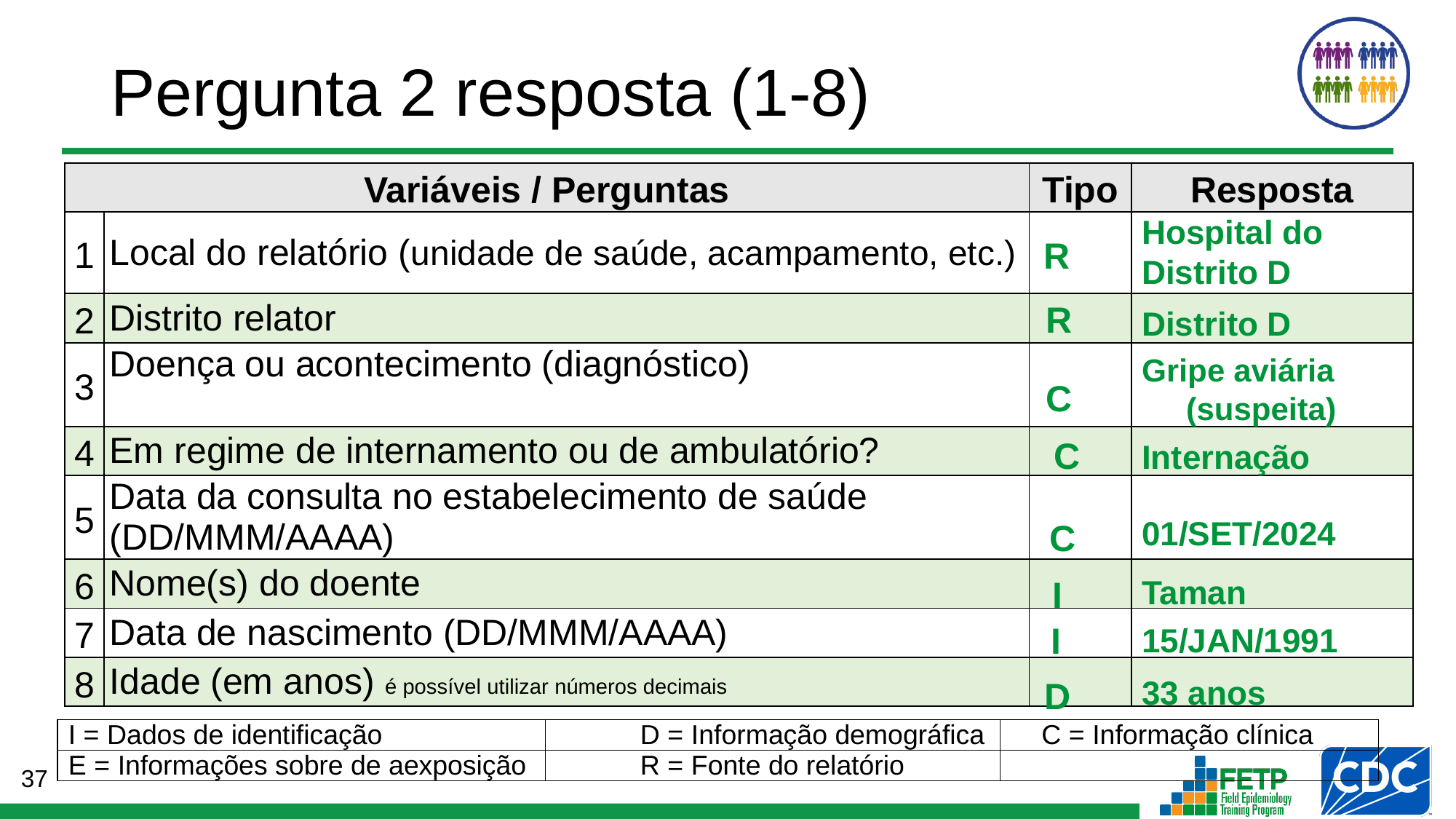

# Pergunta 2 resposta (1-8)
| Variáveis / Perguntas |  | Tipo | Resposta |
| --- | --- | --- | --- |
| 1 | Local do relatório (unidade de saúde, acampamento, etc.) |  |  |
| 2 | Distrito relator |  |  |
| 3 | Doença ou acontecimento (diagnóstico) |  |  |
| 4 | Em regime de internamento ou de ambulatório? |  |  |
| 5 | Data da consulta no estabelecimento de saúde (DD/MMM/AAAA) |  |  |
| 6 | Nome(s) do doente |  |  |
| 7 | Data de nascimento (DD/MMM/AAAA) |  |  |
| 8 | Idade (em anos) é possível utilizar números decimais |  |  |
Hospital do Distrito D
 R
R
Distrito D
   C
Gripe aviária      (suspeita)
 C
Internação
01/SET/2024
C
Taman
I
I
15/JAN/1991
33 anos
D
| I = Dados de identificação | D = Informação demográfica | C = Informação clínica |
| --- | --- | --- |
| E = Informações sobre de aexposição | R = Fonte do relatório |  |